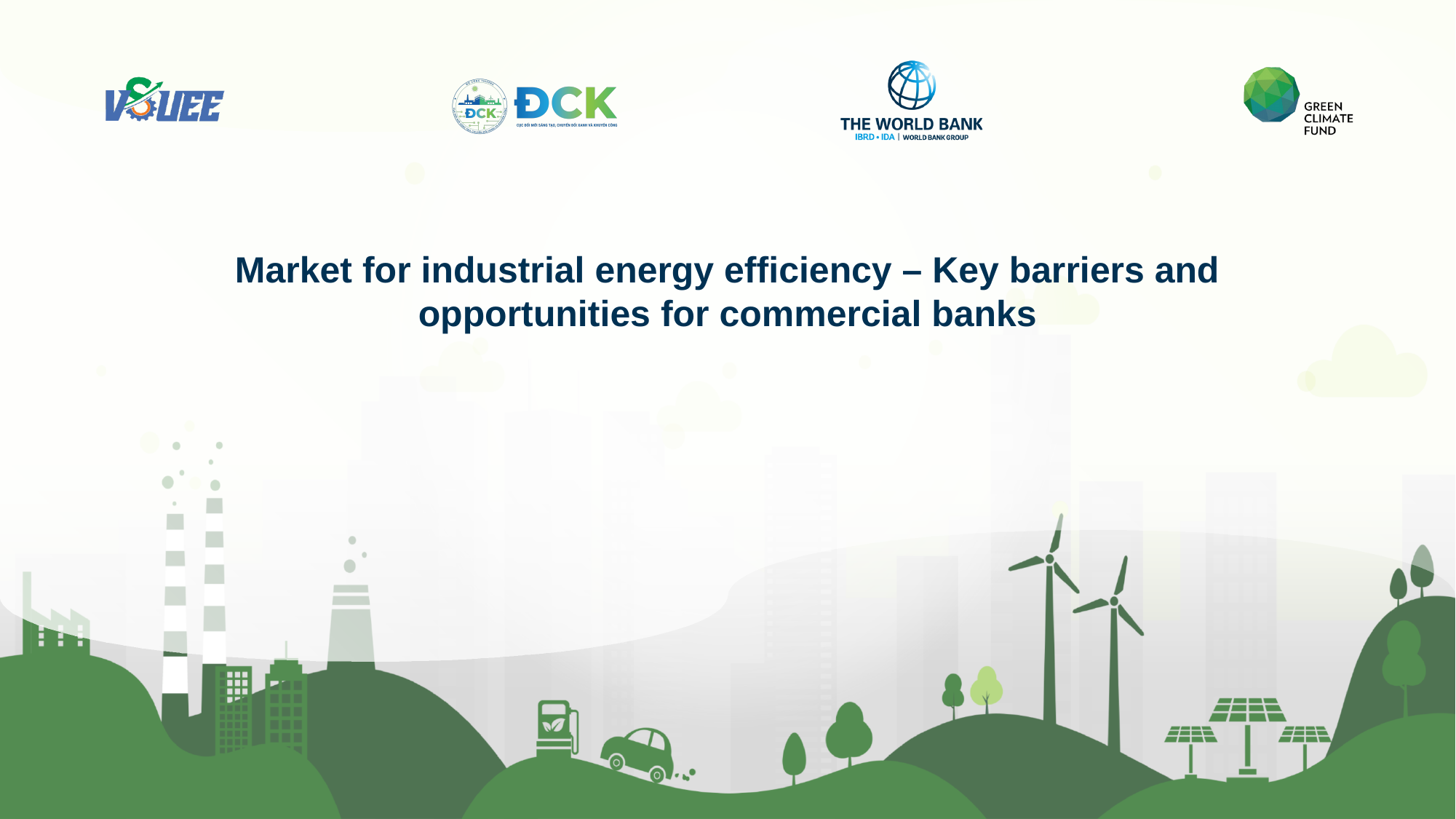

Market for industrial energy efficiency – Key barriers and opportunities for commercial banks